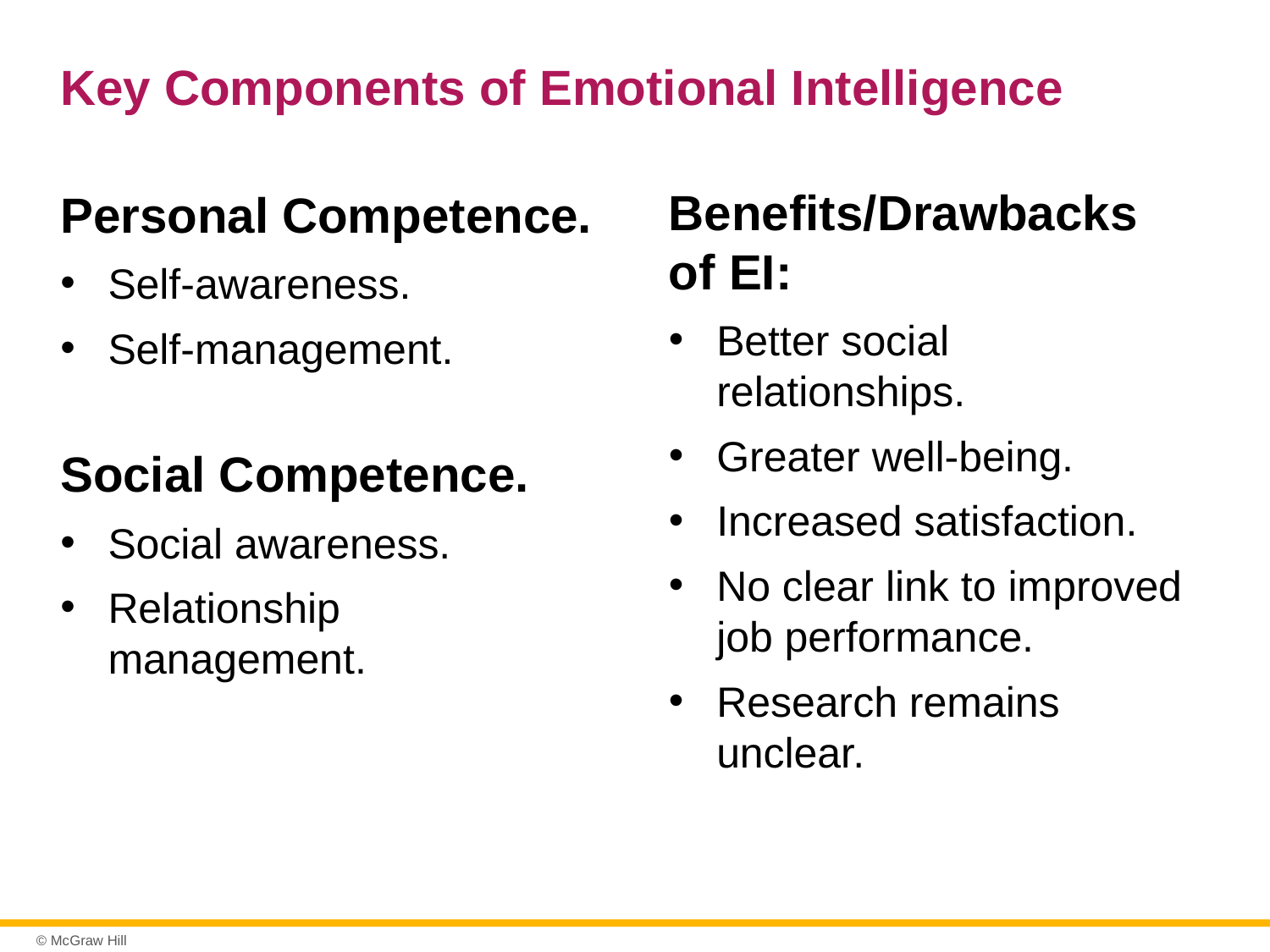

# Key Components of Emotional Intelligence
Benefits/Drawbacks of EI:
Better social relationships.
Greater well-being.
Increased satisfaction.
No clear link to improved job performance.
Research remains unclear.

Personal Competence.
Self-awareness.
Self-management.

Social Competence.
Social awareness.
Relationship management.